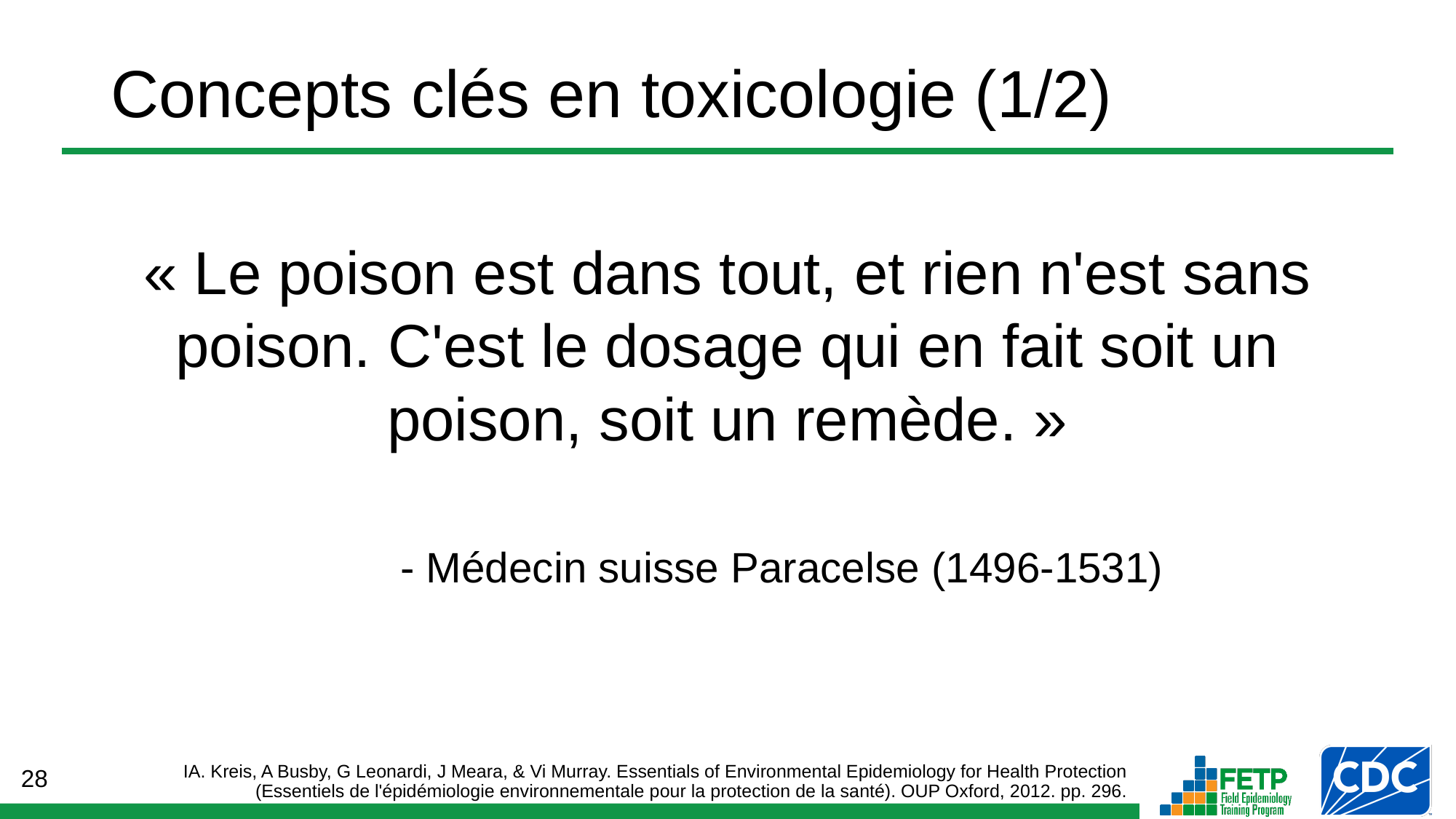

Concepts clés en toxicologie (1/2)
« Le poison est dans tout, et rien n'est sans poison. C'est le dosage qui en fait soit un poison, soit un remède. »

	- Médecin suisse Paracelse (1496-1531)
IA. Kreis, A Busby, G Leonardi, J Meara, & Vi Murray. Essentials of Environmental Epidemiology for Health Protection (Essentiels de l'épidémiologie environnementale pour la protection de la santé). OUP Oxford, 2012. pp. 296.